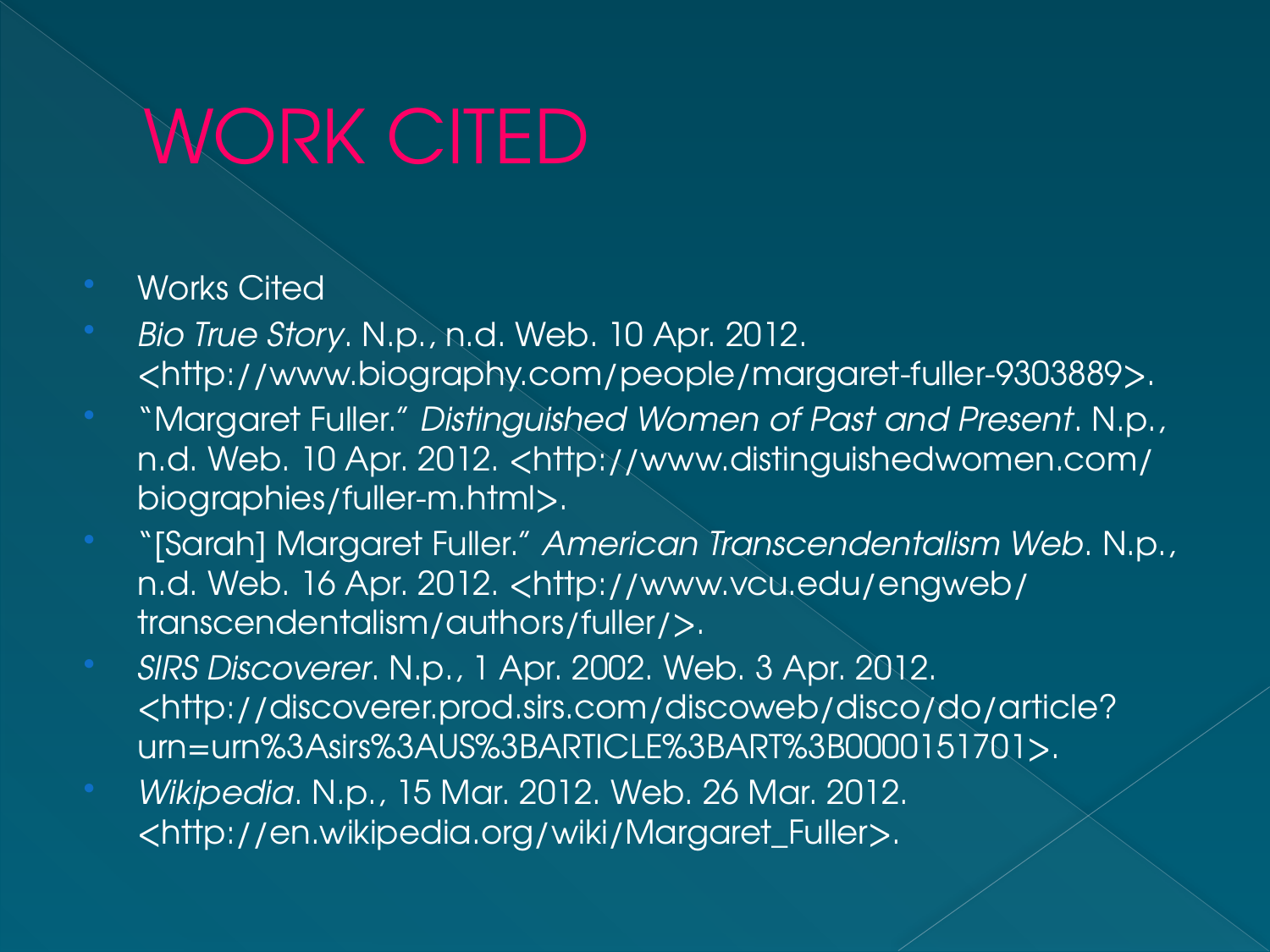

# WORK CITED
Works Cited
Bio True Story. N.p., n.d. Web. 10 Apr. 2012. <http://www.biography.com/‌people/‌margaret-fuller-9303889>.
“Margaret Fuller.” Distinguished Women of Past and Present. N.p., n.d. Web. 10 Apr. 2012. <http://www.distinguishedwomen.com/‌biographies/‌fuller-m.html>.
“[Sarah] Margaret Fuller.” American Transcendentalism Web. N.p., n.d. Web. 16 Apr. 2012. <http://www.vcu.edu/‌engweb/‌transcendentalism/‌authors/‌fuller/>.
SIRS Discoverer. N.p., 1 Apr. 2002. Web. 3 Apr. 2012. <http://discoverer.prod.sirs.com/‌discoweb/‌disco/‌do/‌article?urn=urn%3Asirs%3AUS%3BARTICLE%3BART%3B0000151701>.
Wikipedia. N.p., 15 Mar. 2012. Web. 26 Mar. 2012. <http://en.wikipedia.org/‌wiki/‌Margaret_Fuller>.